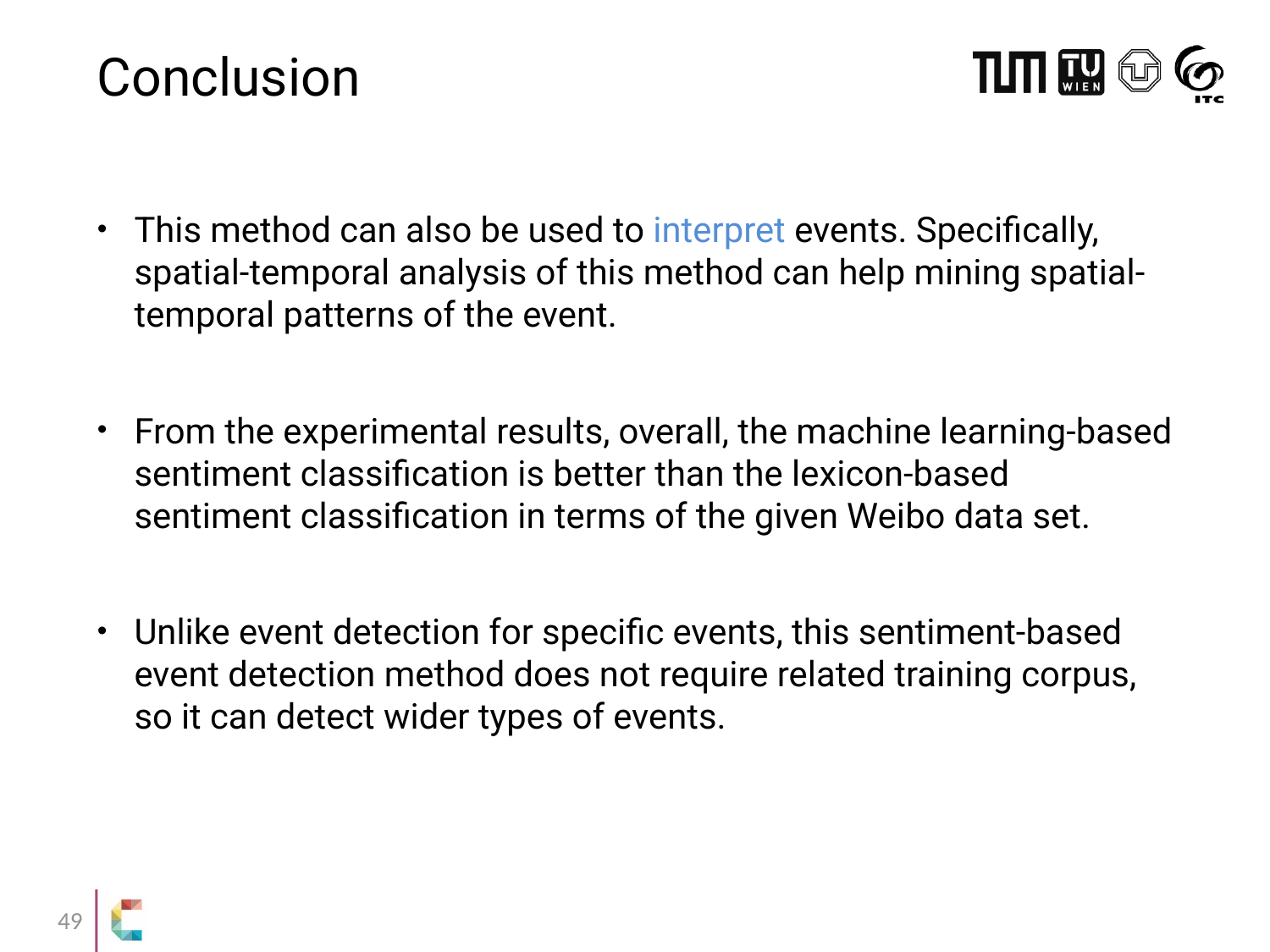

# Conclusion

This method can also be used to interpret events. Specifically, spatial-temporal analysis of this method can help mining spatial-temporal patterns of the event.

From the experimental results, overall, the machine learning-based sentiment classification is better than the lexicon-based sentiment classification in terms of the given Weibo data set.

Unlike event detection for specific events, this sentiment-based event detection method does not require related training corpus, so it can detect wider types of events.

49